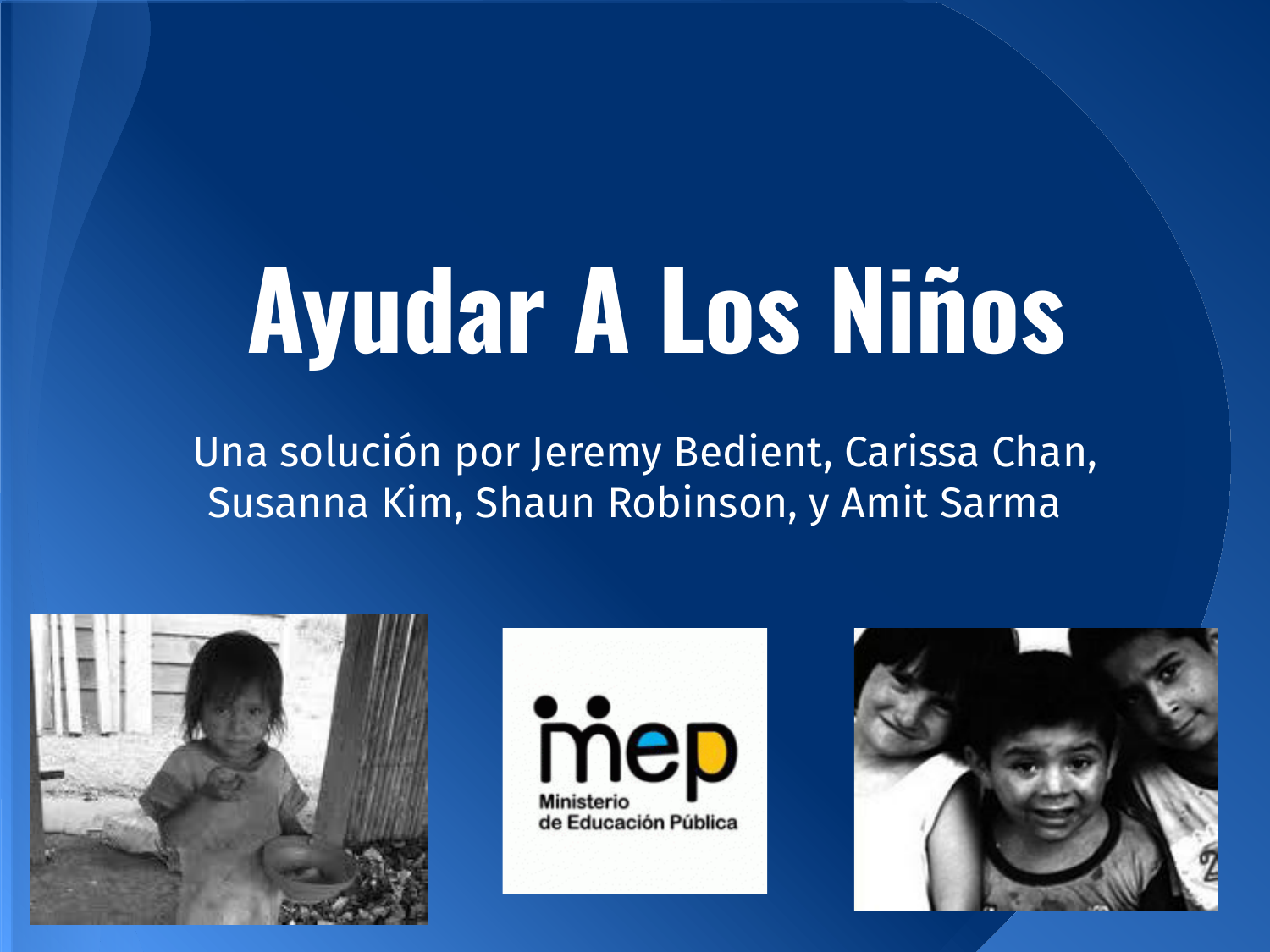

# Ayudar A Los Niños
Una solución por Jeremy Bedient, Carissa Chan, Susanna Kim, Shaun Robinson, y Amit Sarma